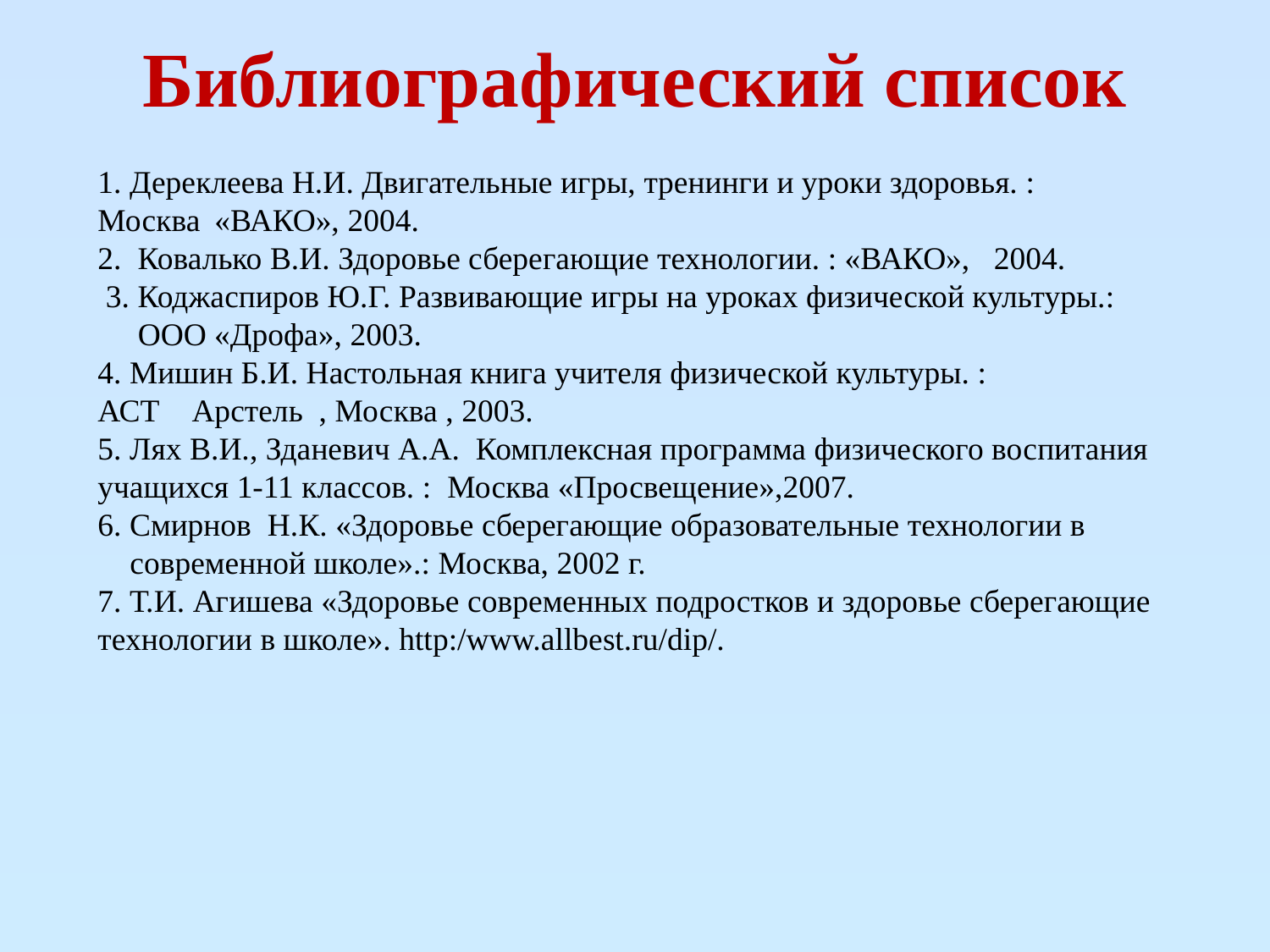

# Библиографический список
1. Дереклеева Н.И. Двигательные игры, тренинги и уроки здоровья. :        Москва  «ВАКО», 2004.
2.  Ковалько В.И. Здоровье сберегающие технологии. : «ВАКО»,   2004.
 3. Коджаспиров Ю.Г. Развивающие игры на уроках физической культуры.:
     ООО «Дрофа», 2003.
4. Мишин Б.И. Настольная книга учителя физической культуры. :
АСТ    Арстель  , Москва , 2003.
5. Лях В.И., Зданевич А.А.  Комплексная программа физического воспитания  учащихся 1-11 классов. :  Москва «Просвещение»,2007.
6. Смирнов  Н.К. «Здоровье сберегающие образовательные технологии в
    современной школе».: Москва, 2002 г.
7. Т.И. Агишева «Здоровье современных подростков и здоровье сберегающие технологии в школе». http:/www.allbest.ru/dip/.